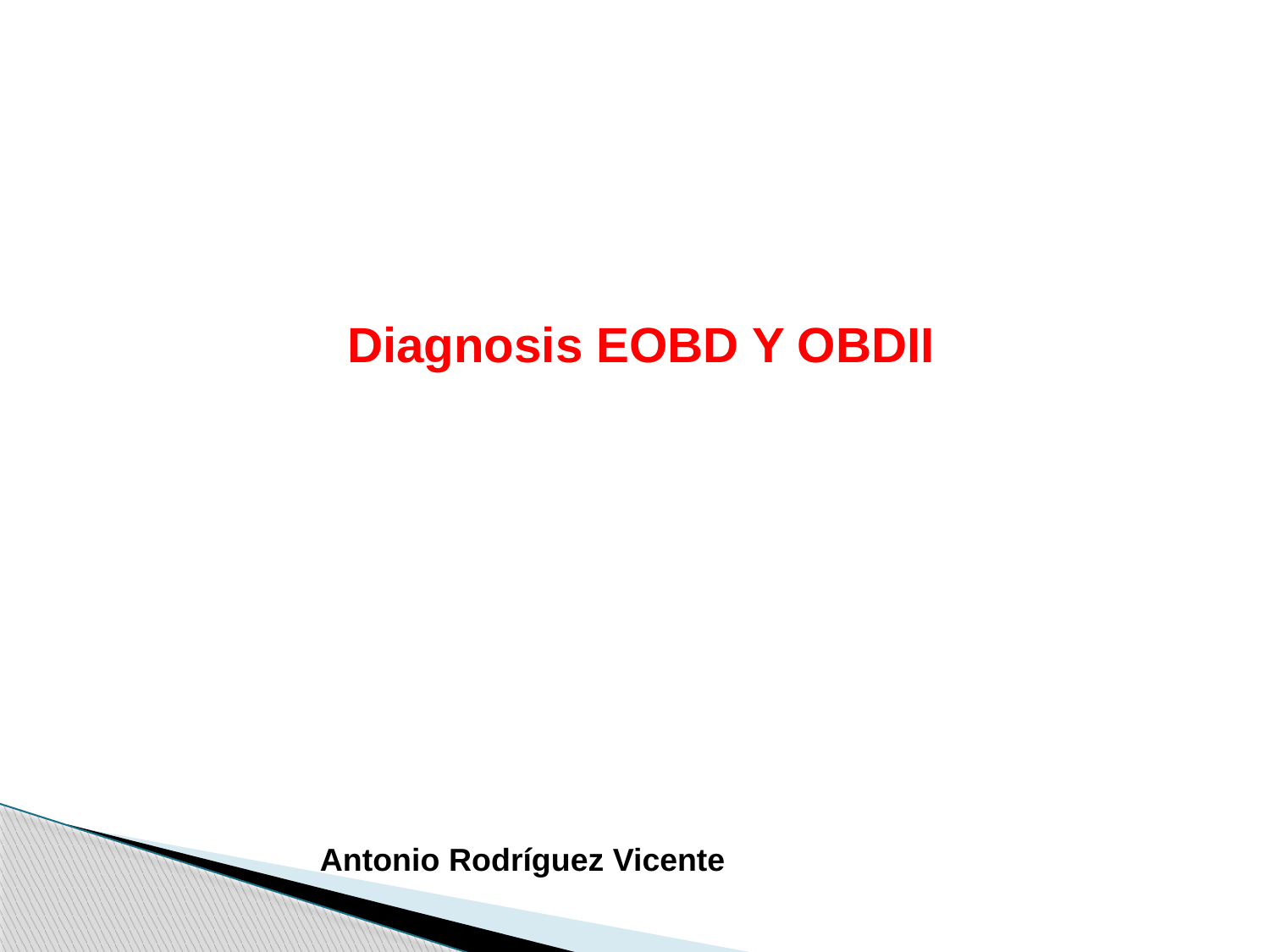

Diagnosis EOBD Y OBDII
Antonio Rodríguez Vicente